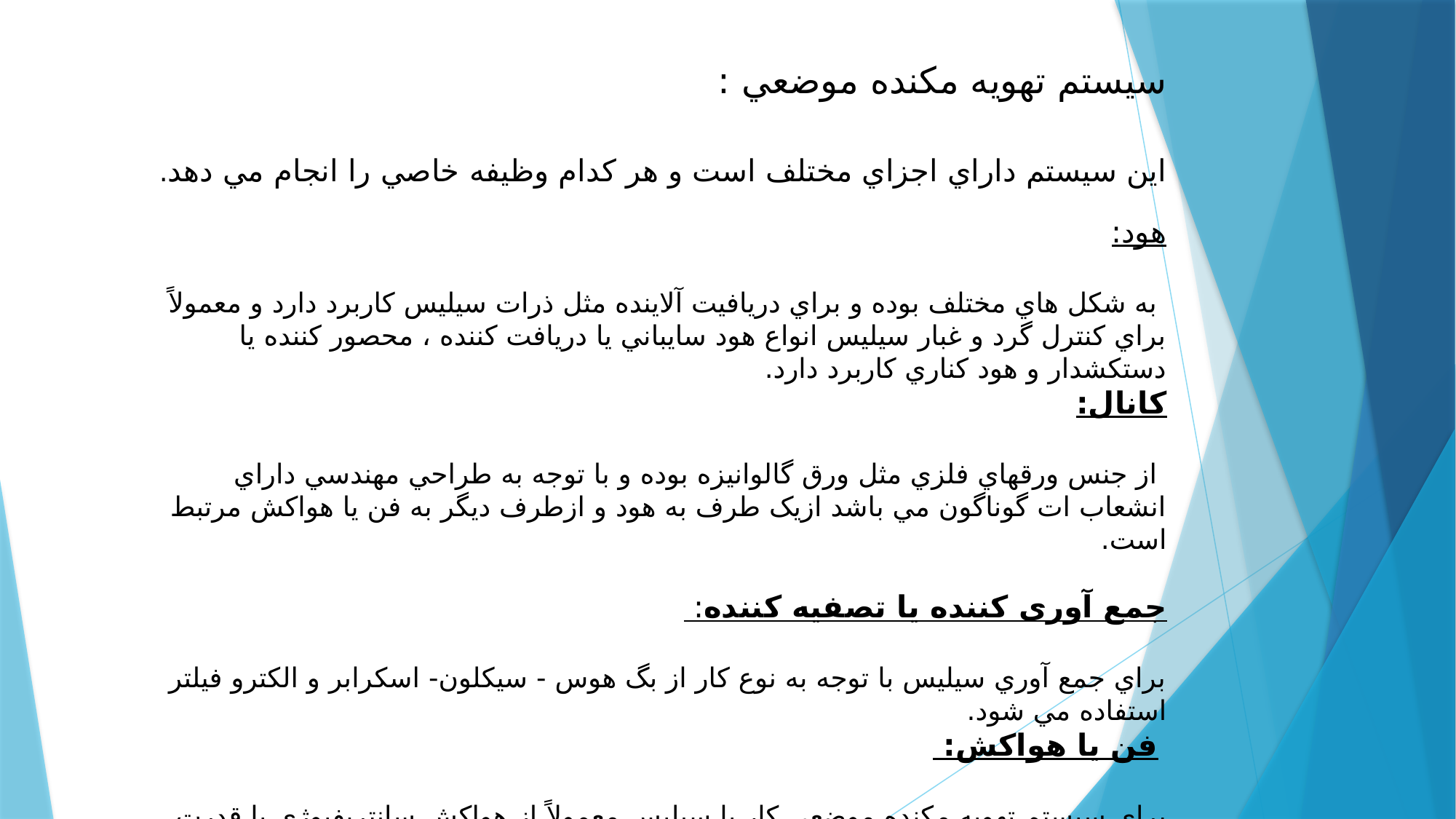

سيستم تهويه مکنده موضعي :

اين سيستم داراي اجزاي مختلف است و هر كدام وظيفه خاصي را انجام مي دهد.
هود:

 به شكل هاي مختلف بوده و براي دريافیت آلاینده مثل ذرات سیليس كاربرد دارد و معمولاً براي كنترل گرد و غبار سيليس انواع هود سايباني يا دريافت كننده ، محصور كننده يا دستكشدار و هود كناري كاربرد دارد.
كانال:

 از جنس ورقهاي فلزي مثل ورق گالوانيزه بوده و با توجه به طراحي مهندسي داراي انشعاب ات گوناگون مي باشد ازيک طرف به هود و ازطرف ديگر به فن يا هواكش مرتبط است.

جمع آوری كننده يا تصفيه كننده:

براي جمع آوري سيليس با توجه به نوع كار از بگ هوس - سيكلون- اسكرابر و الكترو فيلتر استفاده مي شود.
 فن يا هواكش:

براي سيستم تهويه مكنده موضعي كار با سيليس معمولاً از هواكش سانتريفيوژي با قدرت مكش و دور در دقيقه مناسب براساس طراحي مهندسي استفاده مي شود.